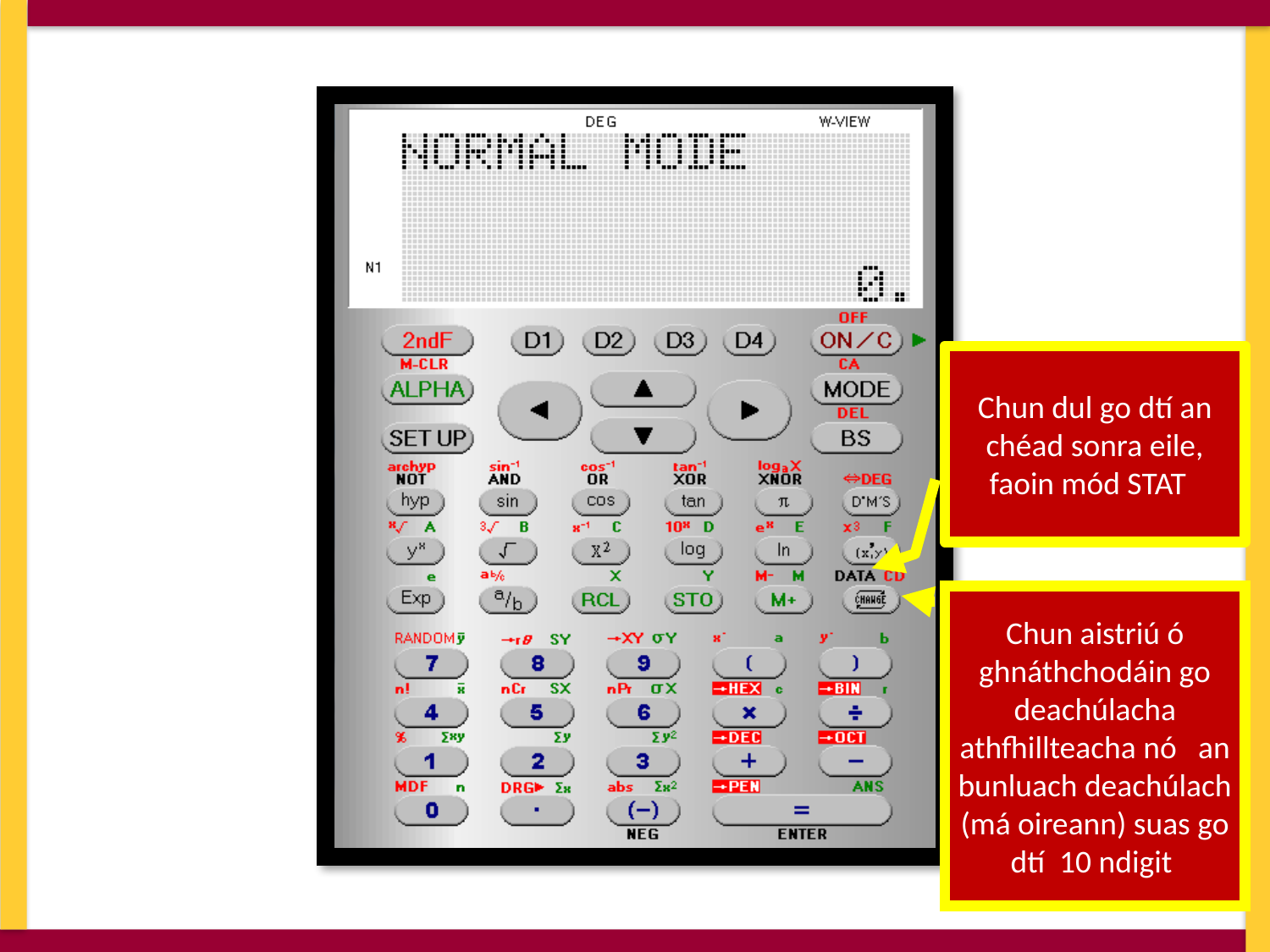

Chun dul go dtí an chéad sonra eile, faoin mód STAT
Chun aistriú ó ghnáthchodáin go deachúlacha athfhillteacha nó   an bunluach deachúlach (má oireann) suas go dtí  10 ndigit